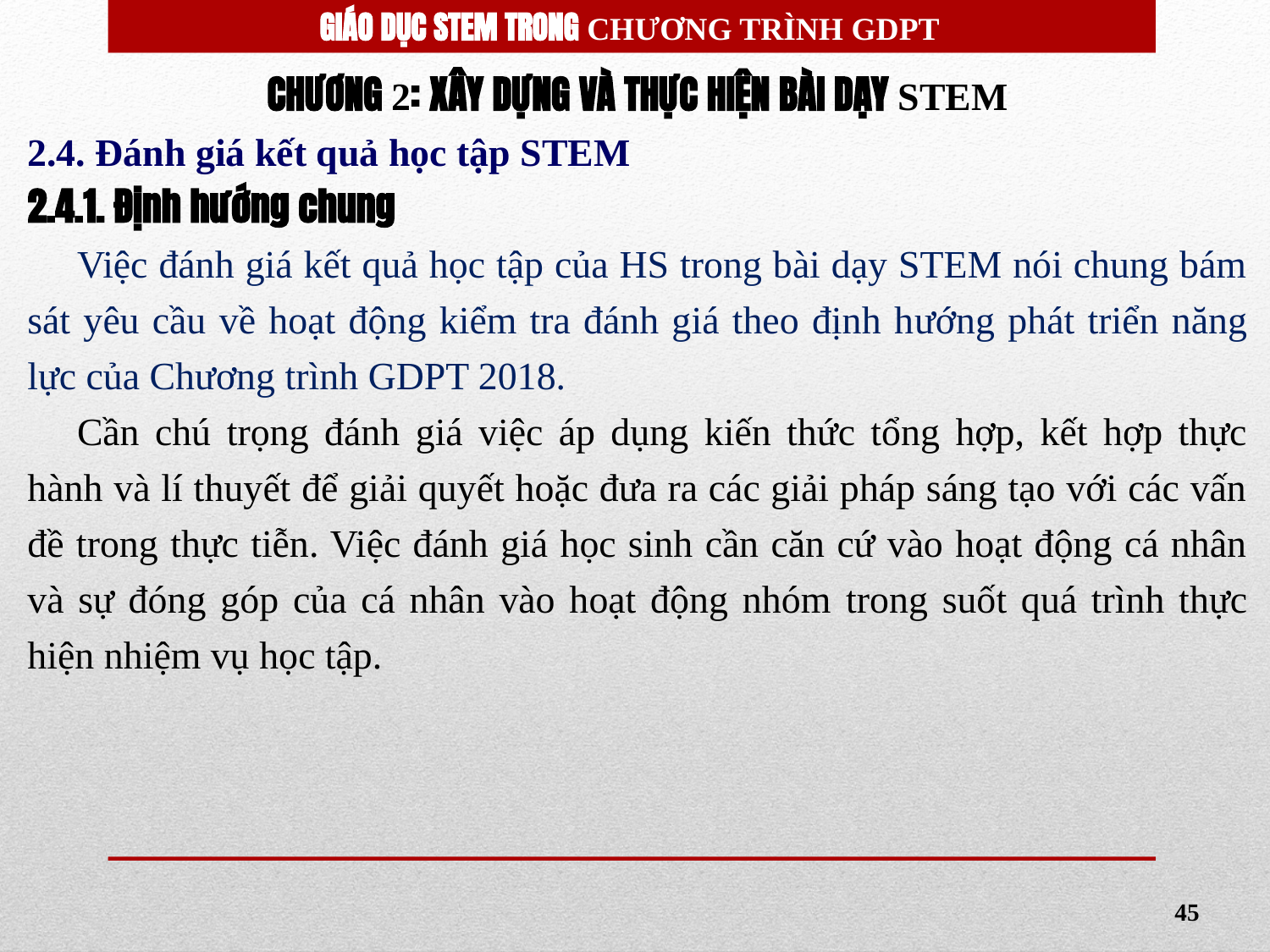

GIÁO DỤC STEM TRONG CHƯƠNG TRÌNH GDPT
CHƯƠNG 2: XÂY DỰNG VÀ THỰC HIỆN BÀI DẠY STEM
2.4. Đánh giá kết quả học tập STEM
2.4.1. Định hướng chung
	Việc đánh giá kết quả học tập của HS trong bài dạy STEM nói chung bám sát yêu cầu về hoạt động kiểm tra đánh giá theo định hướng phát triển năng lực của Chương trình GDPT 2018.
	Cần chú trọng đánh giá việc áp dụng kiến thức tổng hợp, kết hợp thực hành và lí thuyết để giải quyết hoặc đưa ra các giải pháp sáng tạo với các vấn đề trong thực tiễn. Việc đánh giá học sinh cần căn cứ vào hoạt động cá nhân và sự đóng góp của cá nhân vào hoạt động nhóm trong suốt quá trình thực hiện nhiệm vụ học tập.

45